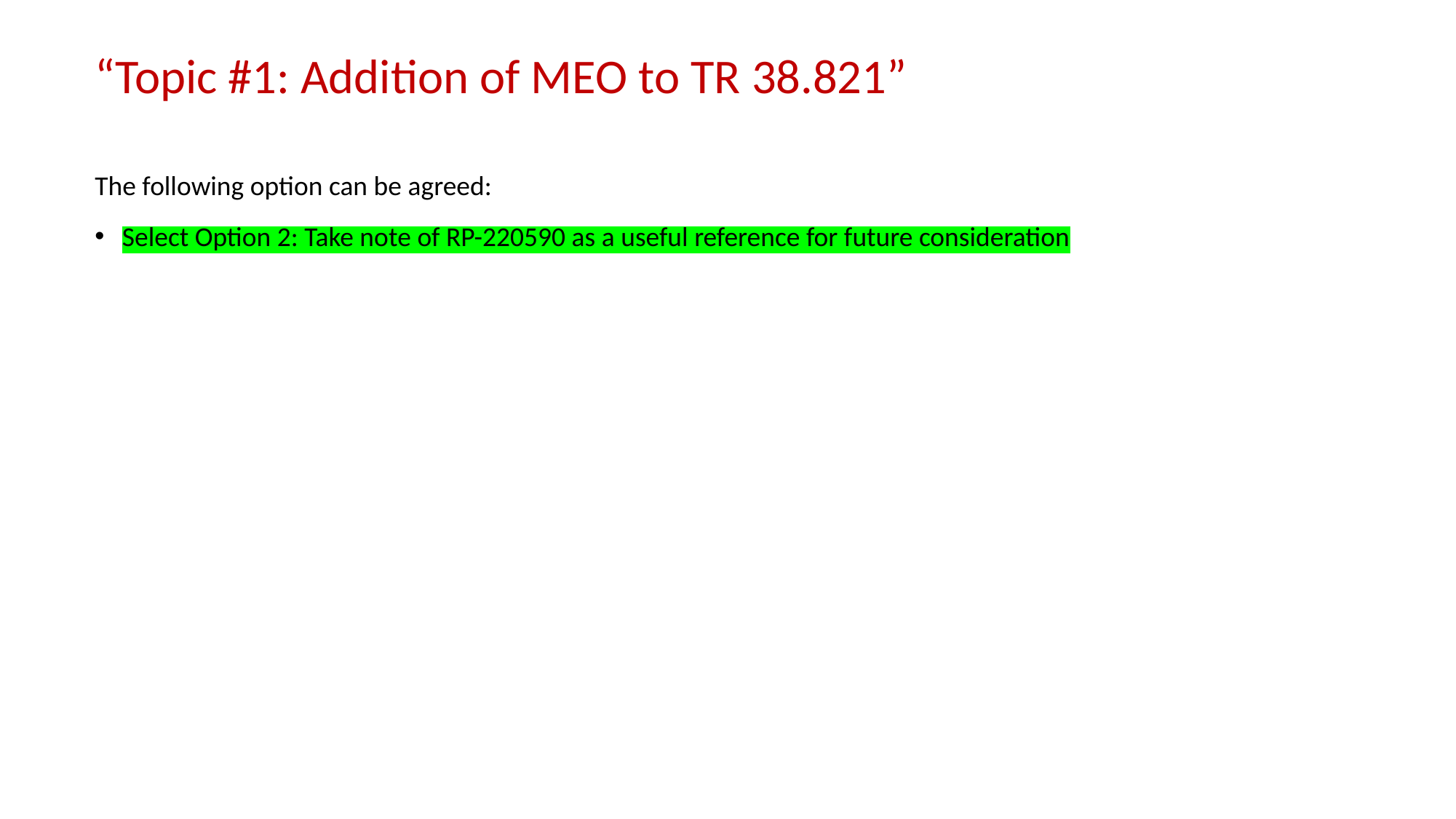

# “Topic #1: Addition of MEO to TR 38.821”
The following option can be agreed:
Select Option 2: Take note of RP-220590 as a useful reference for future consideration